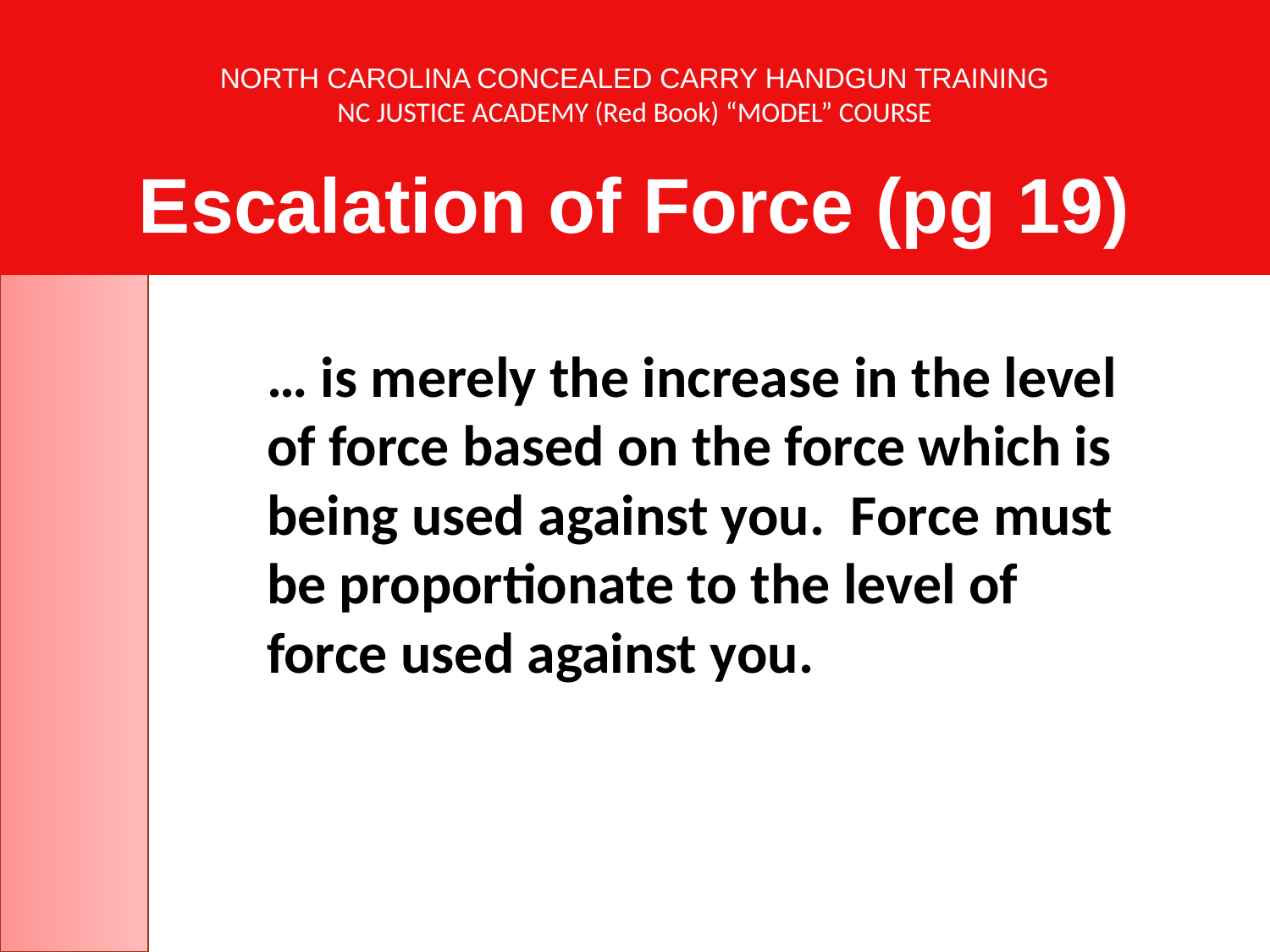

# NORTH CAROLINA CONCEALED CARRY HANDGUN TRAINING NC JUSTICE ACADEMY (Red Book) “MODEL” COURSE Escalation of Force (pg 19)

… is merely the increase in the level of force based on the force which is being used against you.  Force must be proportionate to the level of force used against you.